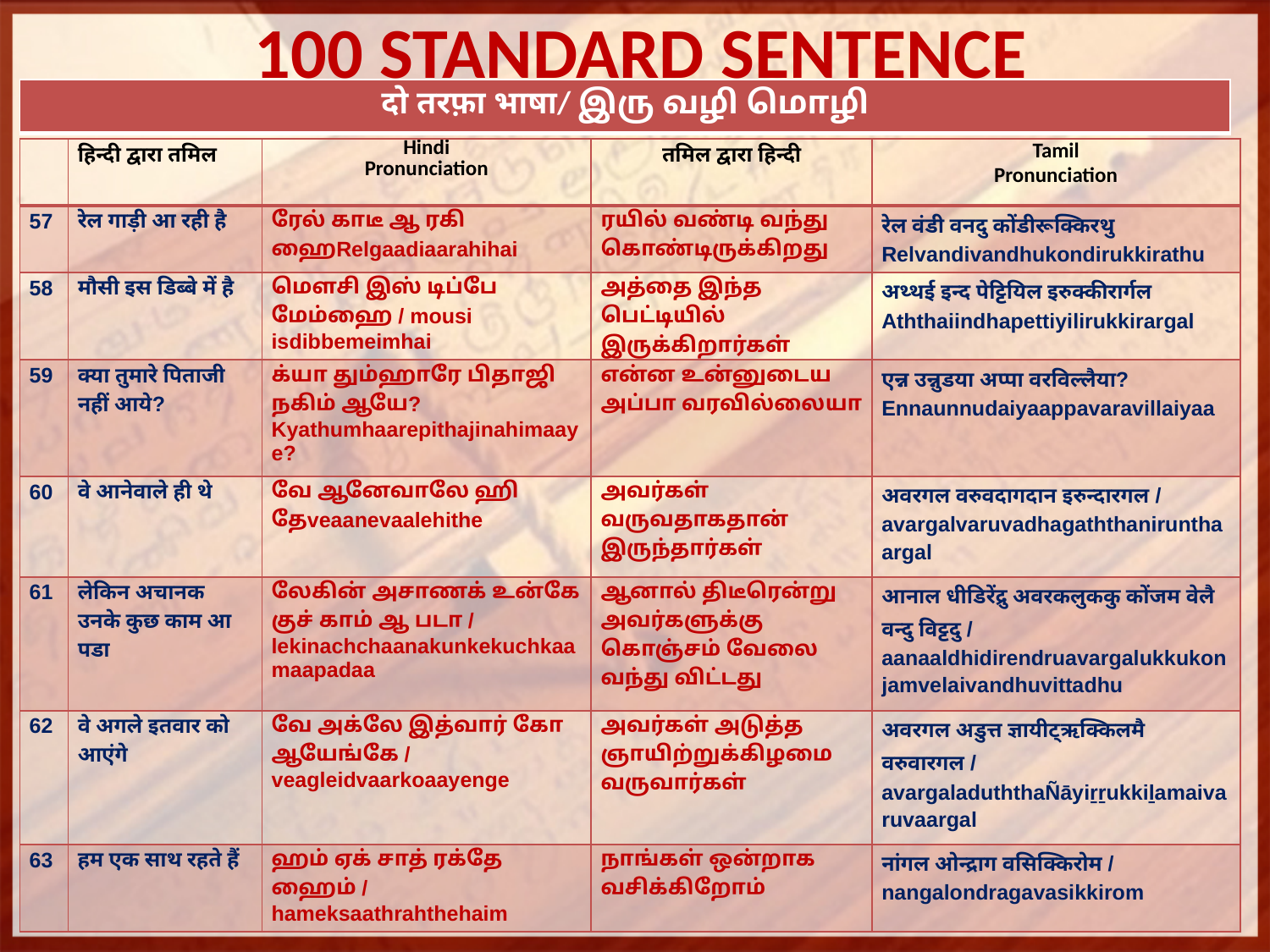

# 100 STANDARD SENTENCE
| दो तरफ़ा भाषा/ இரு வழி மொழி |
| --- |
|  | हिन्दी द्वारा तमिल | Hindi Pronunciation | तमिल द्वारा हिन्दी | Tamil Pronunciation |
| --- | --- | --- | --- | --- |
| 57 | रेल गाड़ी आ रही है | ரேல் காடீ ஆ ரகி ஹைRelgaadiaarahihai | ரயில் வண்டி வந்து கொண்டிருக்கிறது | रेल वंडी वनदु कोंडीरूक्किरथु Relvandivandhukondirukkirathu |
| 58 | मौसी इस डिब्बे में है | மௌசி இஸ் டிப்பே மேம்ஹை / mousi isdibbemeimhai | அத்தை இந்த பெட்டியில் இருக்கிறார்கள் | अथ्थई इन्द पेट्टियिल इरुक्कीरार्गल Aththaiindhapettiyilirukkirargal |
| 59 | क्या तुमारे पिताजी नहीं आये? | க்யா தும்ஹாரே பிதாஜி நகிம் ஆயே?Kyathumhaarepithajinahimaaye? | என்ன உன்னுடைய அப்பா வரவில்லையா | एन्न उन्नुडया अप्पा वरविल्लैया? Ennaunnudaiyaappavaravillaiyaa |
| 60 | वे आनेवाले ही थे | வே ஆனேவாலே ஹி தேveaanevaalehithe | அவர்கள் வருவதாகதான் இருந்தார்கள் | अवरगल वरुवदागदान इरुन्दारगल / avargalvaruvadhagaththanirunthaargal |
| 61 | लेकिन अचानक उनके कुछ काम आ पडा | லேகின் அசாணக் உன்கே குச் காம் ஆ படா / lekinachchaanakunkekuchkaamaapadaa | ஆனால் திடீரென்று அவர்களுக்கு கொஞ்சம் வேலை வந்து விட்டது | आनाल धीडिरेंद्रु अवरकलुककु कोंजम वेलै वन्दु विट्टदु / aanaaldhidirendruavargalukkukonjamvelaivandhuvittadhu |
| 62 | वे अगले इतवार को आएंगे | வே அக்லே இத்வார் கோ ஆயேங்கே / veagleidvaarkoaayenge | அவர்கள் அடுத்த ஞாயிற்றுக்கிழமை வருவார்கள் | अवरगल अडुत्त ज्ञायीट्ऋक्किलमै वरुवारगल / avargaladuththaÑāyiṟṟukkiḻamaivaruvaargal |
| 63 | हम एक साथ रहते हैं | ஹம் ஏக் சாத் ரக்தே ஹைம் / hameksaathrahthehaim | நாங்கள் ஒன்றாக வசிக்கிறோம் | नांगल ओन्द्राग वसिक्किरोम / nangalondragavasikkirom |